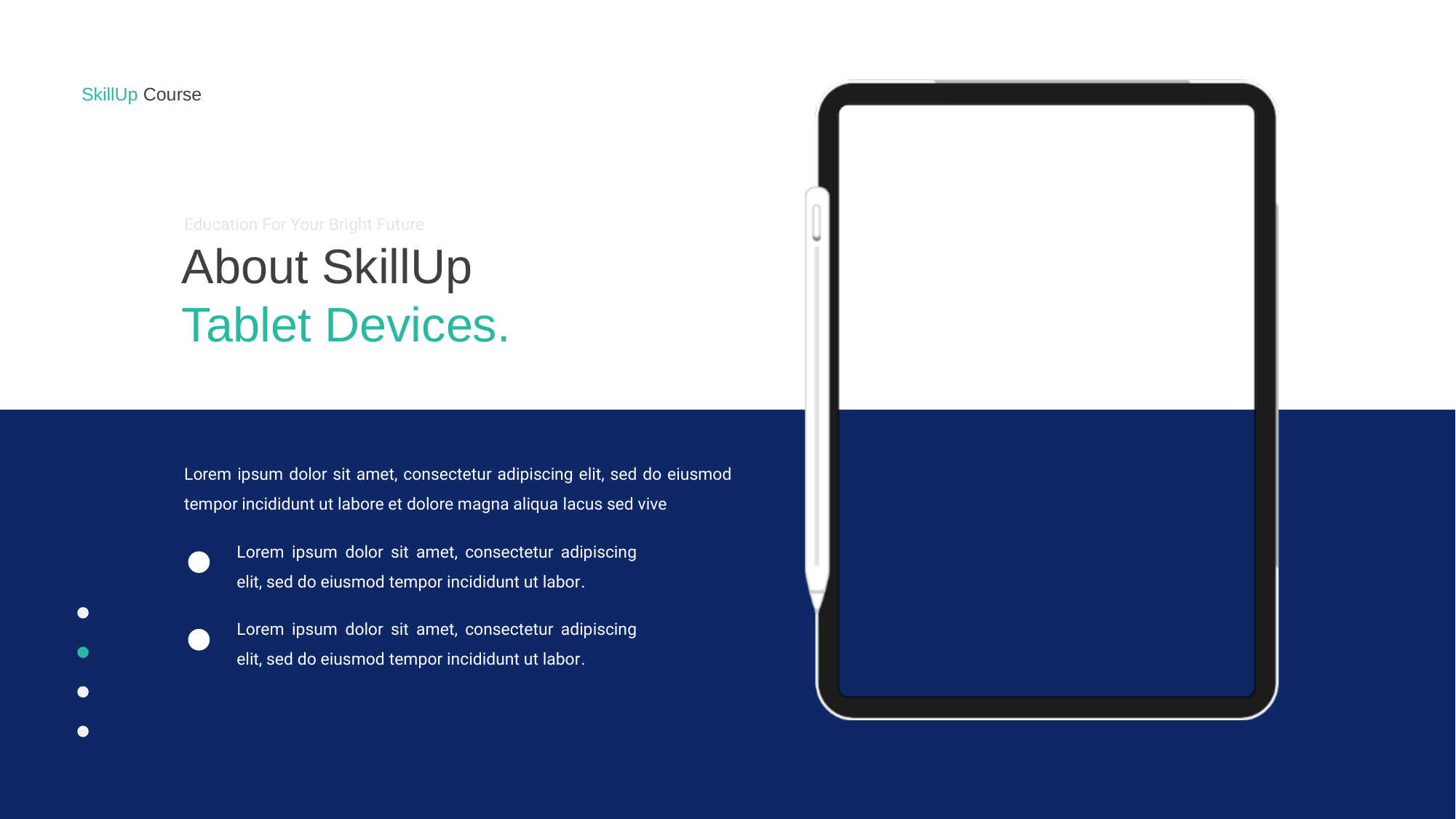

SkillUp Course

Education For Your Bright Future
About SkillUp Tablet Devices.
Lorem ipsum dolor sit amet, consectetur adipiscing elit, sed do eiusmod tempor incididunt ut labore et dolore magna aliqua lacus sed vive
Lorem ipsum dolor sit amet, consectetur adipiscing elit, sed do eiusmod tempor incididunt ut labor.

Lorem ipsum dolor sit amet, consectetur adipiscing elit, sed do eiusmod tempor incididunt ut labor.